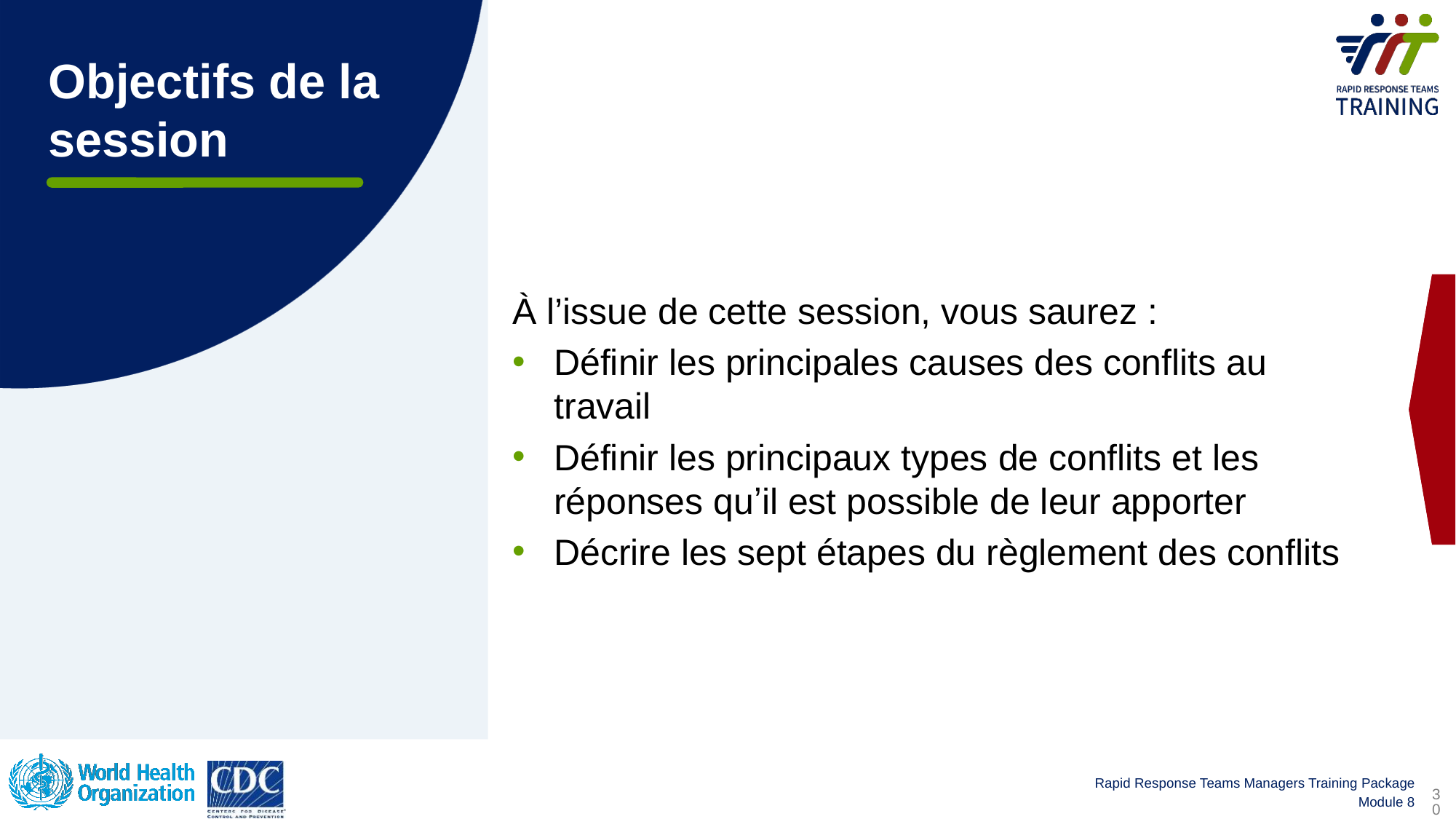

Objectifs de la session

À l’issue de cette session, vous saurez :
Définir les principales causes des conflits au travail
Définir les principaux types de conflits et les réponses quʼil est possible de leur apporter
Décrire les sept étapes du règlement des conflits
30